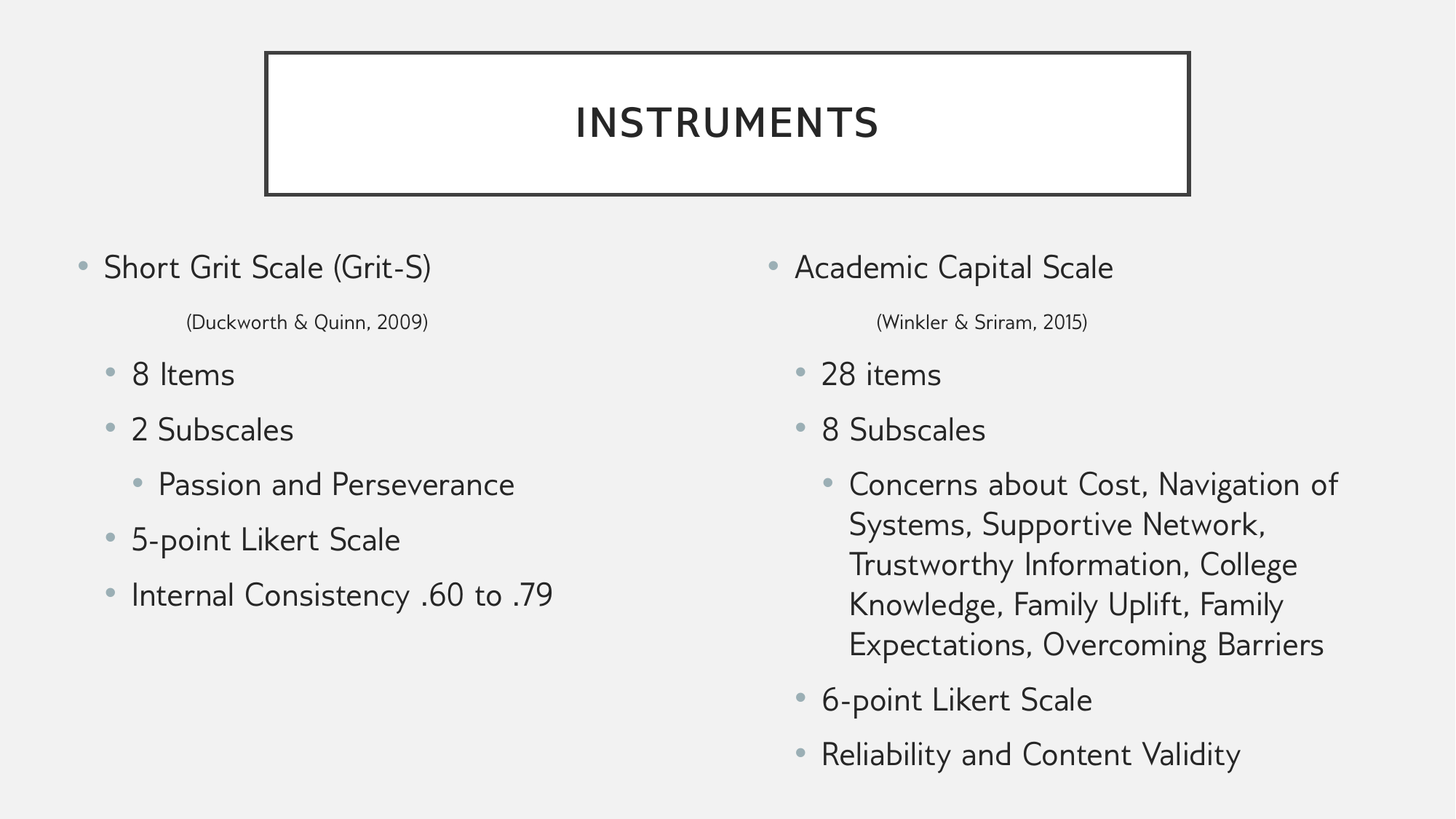

# instruments
Short Grit Scale (Grit-S)
 	(Duckworth & Quinn, 2009)
8 Items
2 Subscales
Passion and Perseverance
5-point Likert Scale
Internal Consistency .60 to .79

Academic Capital Scale
	(Winkler & Sriram, 2015)
28 items
8 Subscales
Concerns about Cost, Navigation of Systems, Supportive Network, Trustworthy Information, College Knowledge, Family Uplift, Family Expectations, Overcoming Barriers
6-point Likert Scale
Reliability and Content Validity